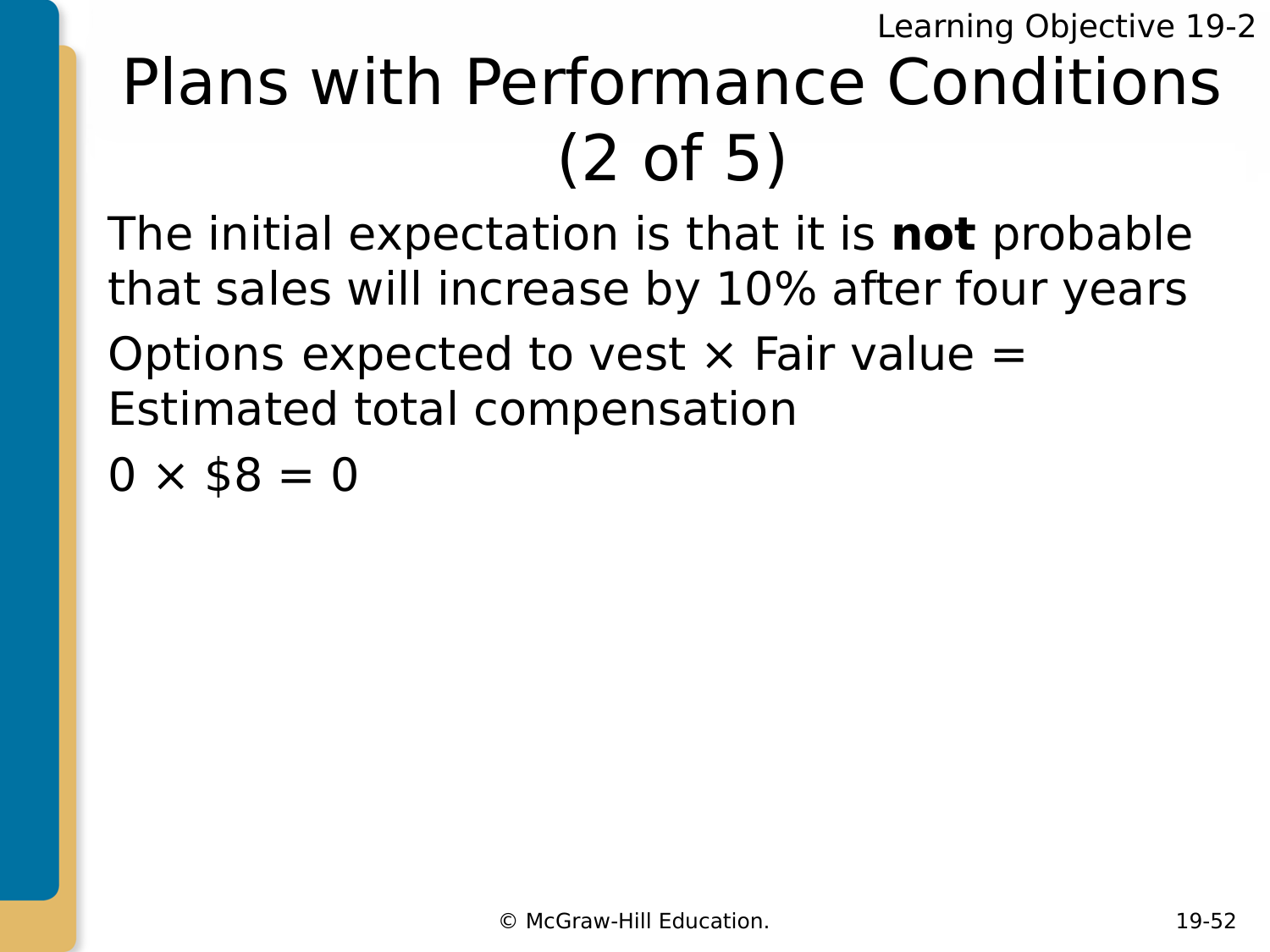

Learning Objective 19-2
# Plans with Performance Conditions (2 of 5)
The initial expectation is that it is not probable that sales will increase by 10% after four years
Options expected to vest × Fair value = Estimated total compensation
0 × $8 = 0